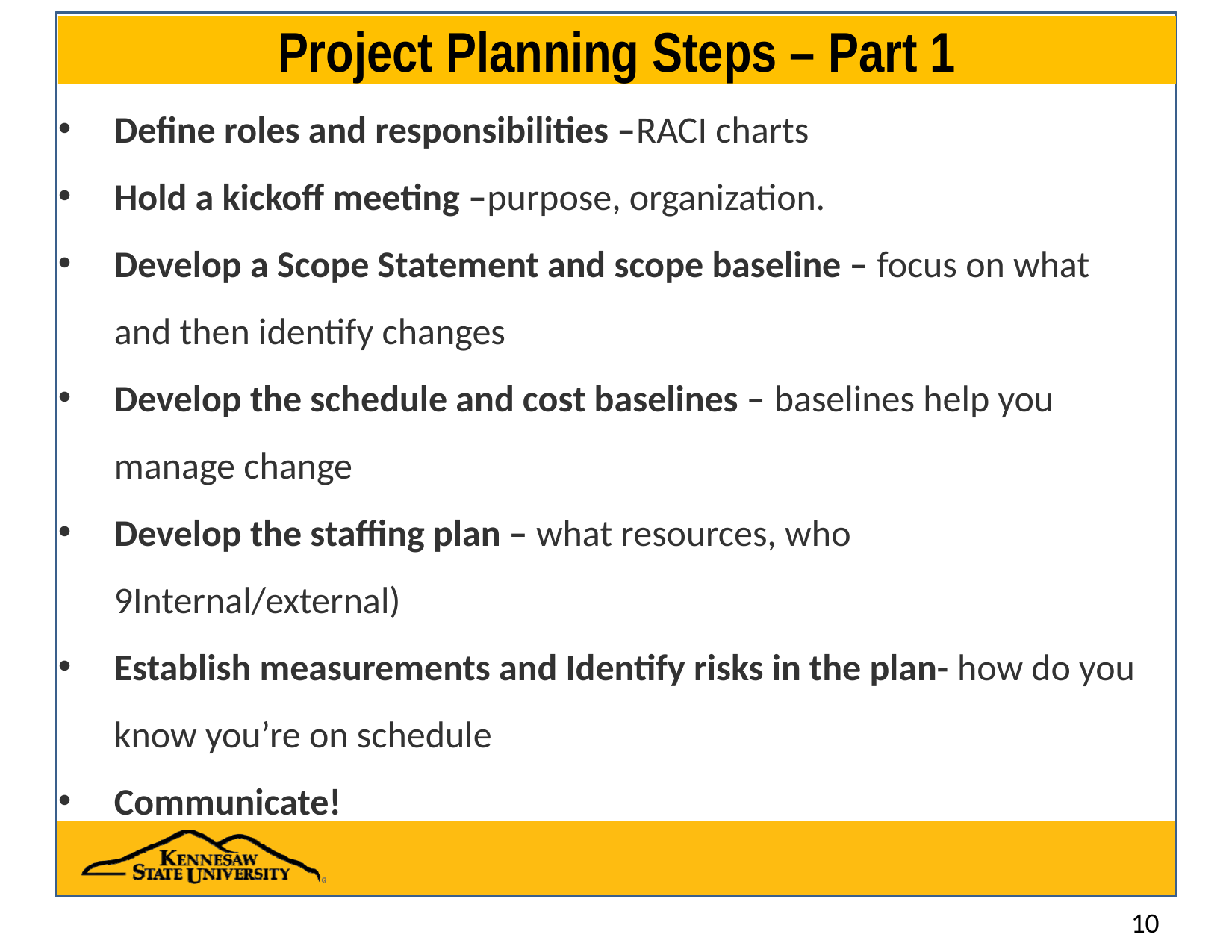

# Project Planning Steps – Part 1
Define roles and responsibilities –RACI charts
Hold a kickoff meeting –purpose, organization.
Develop a Scope Statement and scope baseline – focus on what and then identify changes
Develop the schedule and cost baselines – baselines help you manage change
Develop the staffing plan – what resources, who 9Internal/external)
Establish measurements and Identify risks in the plan- how do you know you’re on schedule
Communicate!